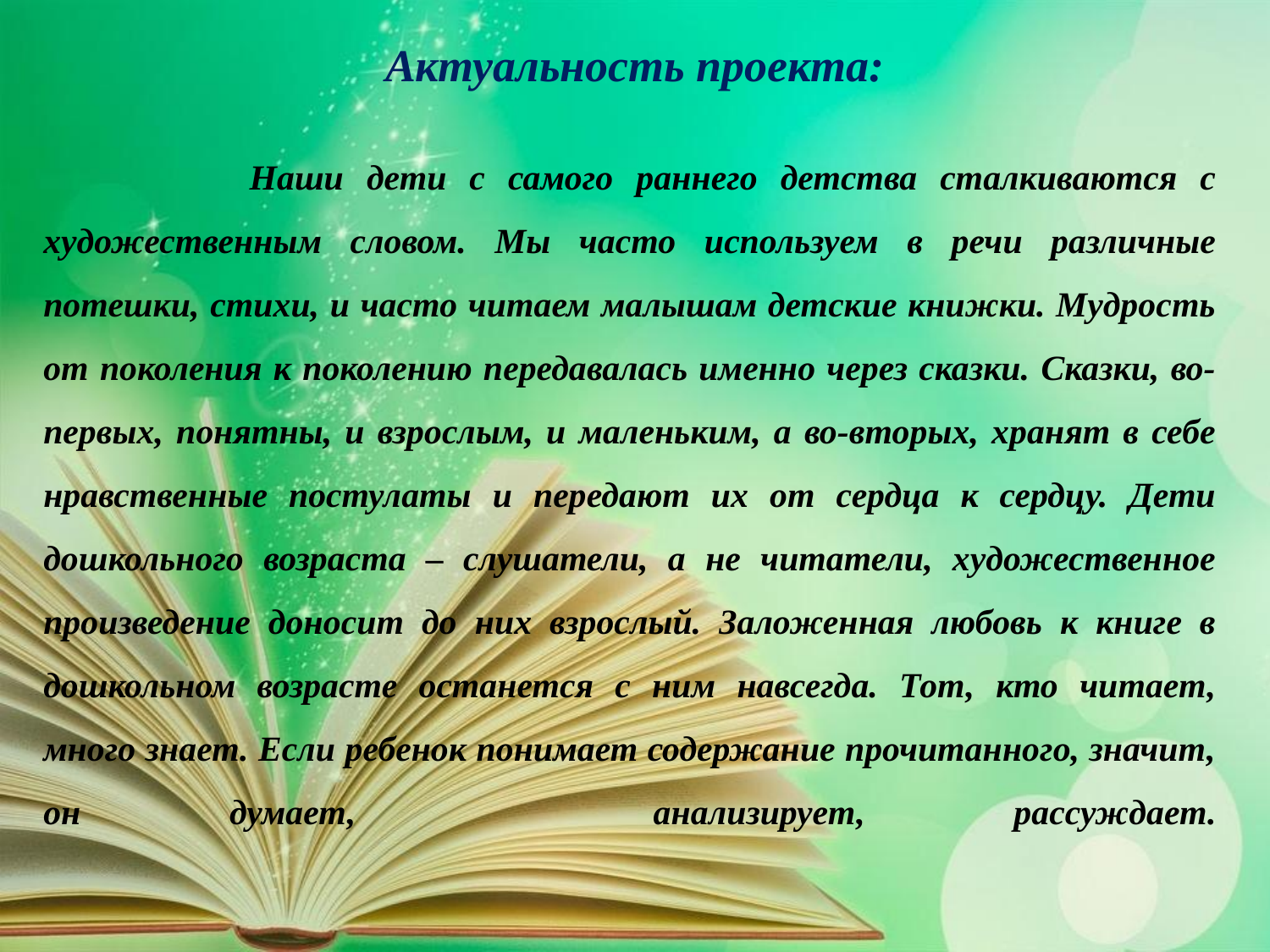

# Актуальность проекта:
         Наши дети с самого раннего детства сталкиваются с художественным словом. Мы часто используем в речи различные потешки, стихи, и часто читаем малышам детские книжки. Мудрость от поколения к поколению передавалась именно через сказки. Сказки, во-первых, понятны, и взрослым, и маленьким, а во-вторых, хранят в себе нравственные постулаты и передают их от сердца к сердцу. Дети дошкольного возраста – слушатели, а не читатели, художественное произведение доносит до них взрослый. Заложенная любовь к книге в дошкольном возрасте останется с ним навсегда. Тот, кто читает, много знает. Если ребенок понимает содержание прочитанного, значит, он думает,  анализирует, рассуждает.